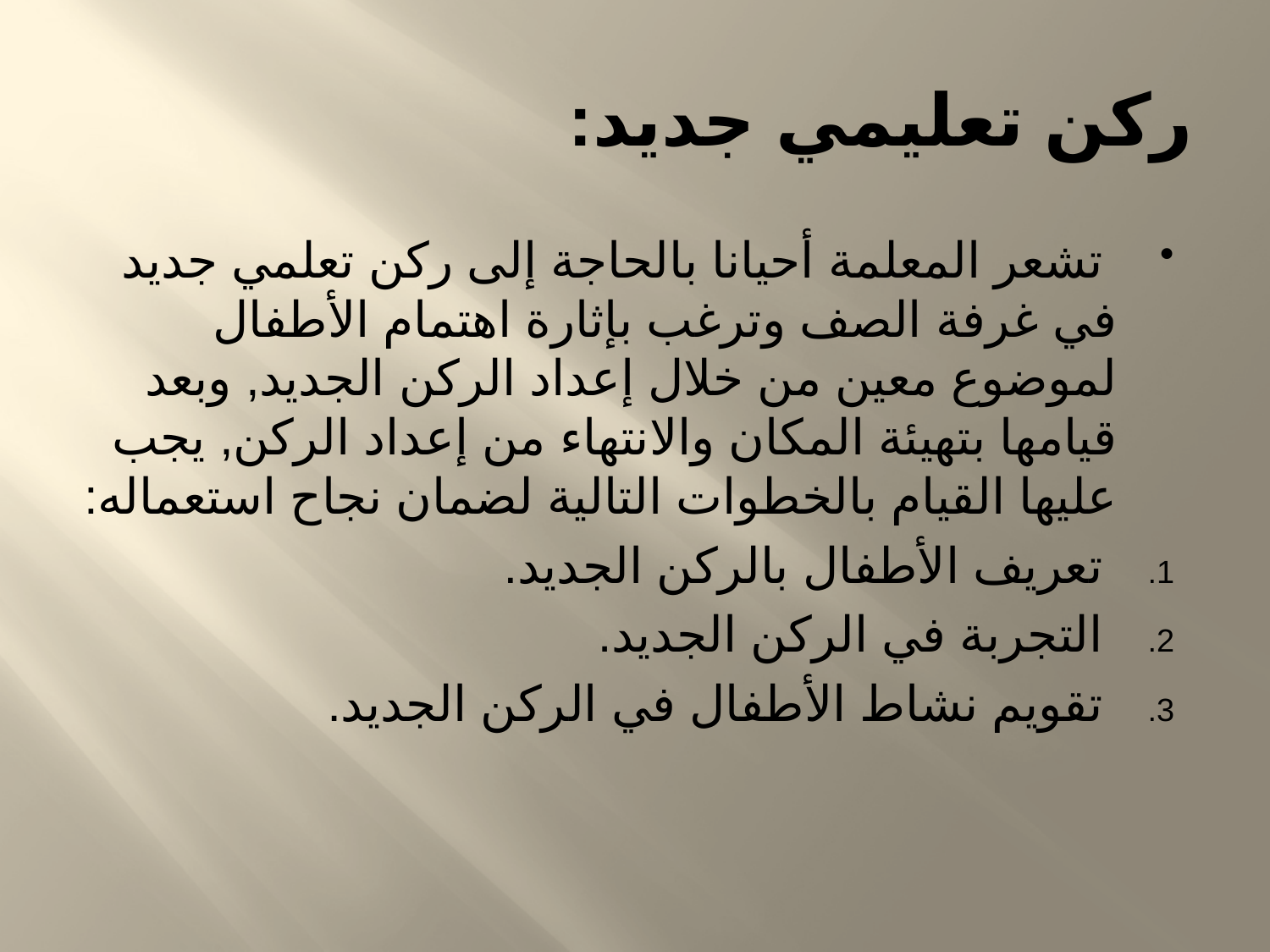

# ركن تعليمي جديد:
 تشعر المعلمة أحيانا بالحاجة إلى ركن تعلمي جديد في غرفة الصف وترغب بإثارة اهتمام الأطفال لموضوع معين من خلال إعداد الركن الجديد, وبعد قيامها بتهيئة المكان والانتهاء من إعداد الركن, يجب عليها القيام بالخطوات التالية لضمان نجاح استعماله:
تعريف الأطفال بالركن الجديد.
التجربة في الركن الجديد.
تقويم نشاط الأطفال في الركن الجديد.